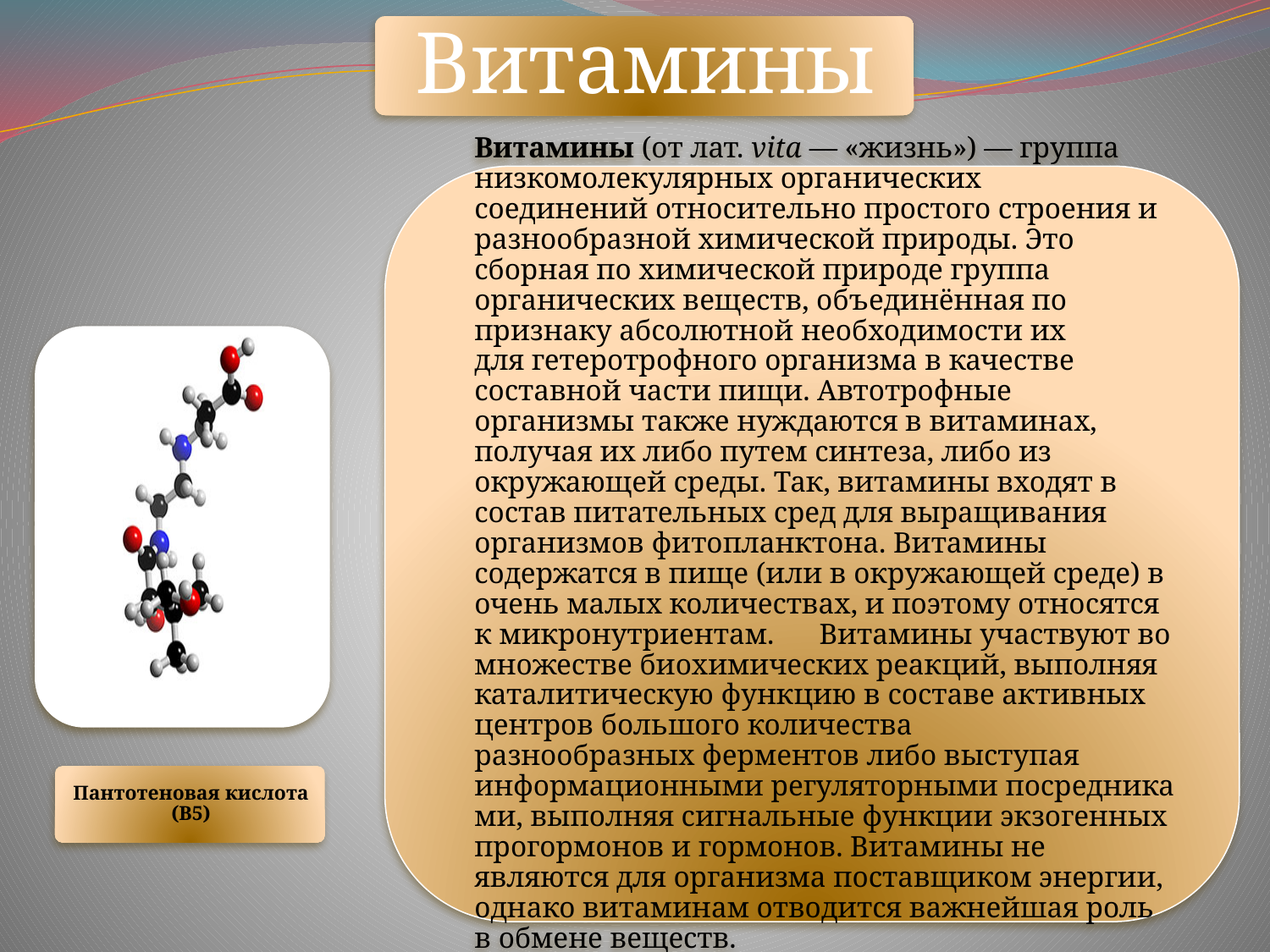

Витамины
Витамины (от лат. vita — «жизнь») — группа низкомолекулярных органических соединений относительно простого строения и разнообразной химической природы. Это сборная по химической природе группа органических веществ, объединённая по признаку абсолютной необходимости их для гетеротрофного организма в качестве составной части пищи. Автотрофные организмы также нуждаются в витаминах, получая их либо путем синтеза, либо из окружающей среды. Так, витамины входят в состав питательных сред для выращивания организмов фитопланктона. Витамины содержатся в пище (или в окружающей среде) в очень малых количествах, и поэтому относятся к микронутриентам.      Витамины участвуют во множестве биохимических реакций, выполняя каталитическую функцию в составе активных центров большого количества разнообразных ферментов либо выступая информационными регуляторными посредниками, выполняя сигнальные функции экзогенных прогормонов и гормонов. Витамины не являются для организма поставщиком энергии, однако витаминам отводится важнейшая роль в обмене веществ.
Пантотеновая кислота (B5)